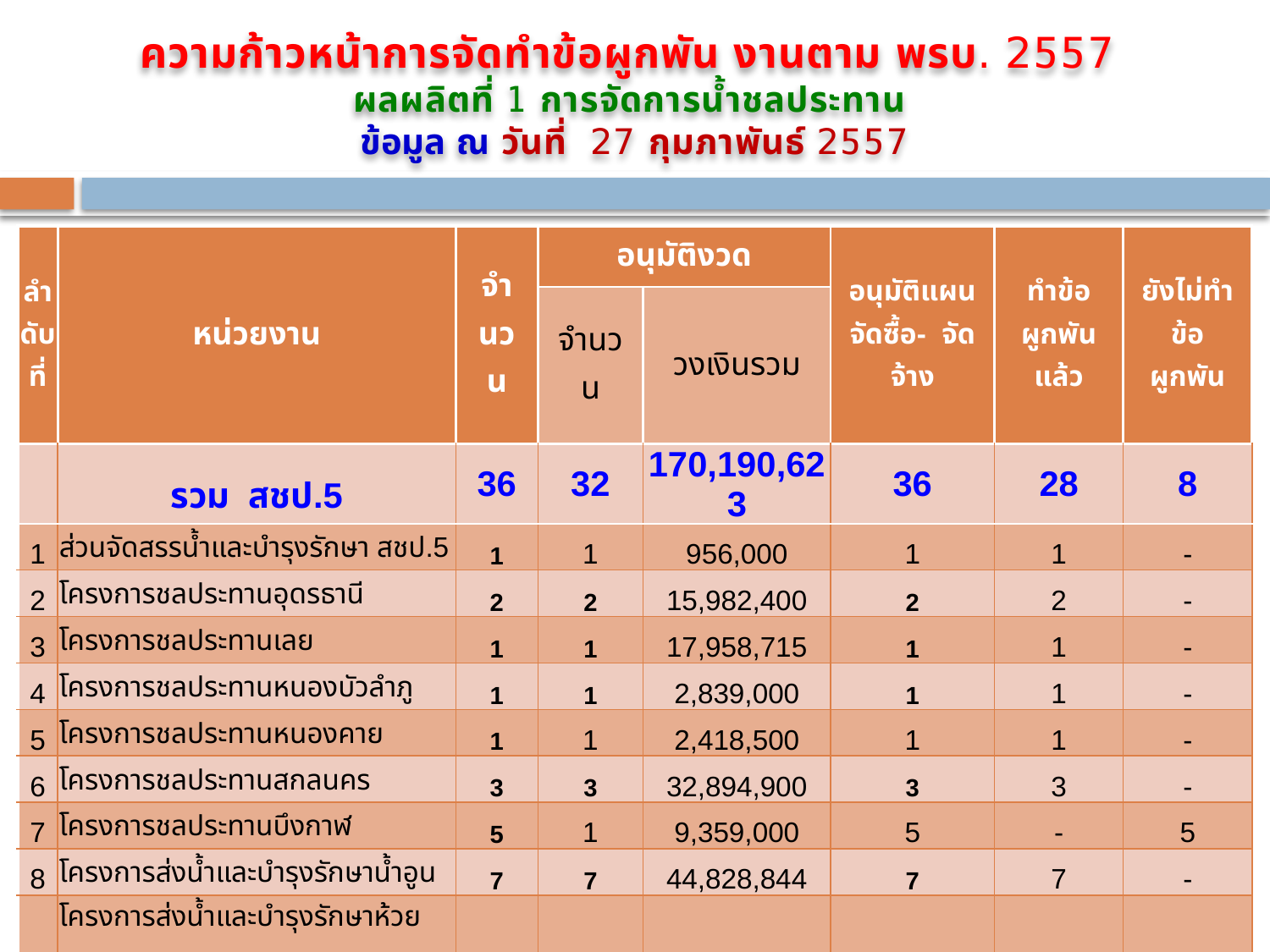

ความก้าวหน้าการจัดทำข้อผูกพัน งานตาม พรบ. 2557
ผลผลิตที่ 1 การจัดการน้ำชลประทาน
ข้อมูล ณ วันที่  27 กุมภาพันธ์ 2557
| ลำ ดับที่ | หน่วยงาน | จำ นวน | อนุมัติงวด |  | อนุมัติแผนจัดซื้อ- จัดจ้าง | ทำข้อผูกพันแล้ว | ยังไม่ทำข้อผูกพัน |
| --- | --- | --- | --- | --- | --- | --- | --- |
|  |  |  | จำนวน | วงเงินรวม |  |  |  |
|  | รวม สชป.5 | 36 | 32 | 170,190,623 | 36 | 28 | 8 |
| 1 | ส่วนจัดสรรน้ำและบำรุงรักษา สชป.5 | 1 | 1 | 956,000 | 1 | 1 | - |
| 2 | โครงการชลประทานอุดรธานี | 2 | 2 | 15,982,400 | 2 | 2 | - |
| 3 | โครงการชลประทานเลย | 1 | 1 | 17,958,715 | 1 | 1 | - |
| 4 | โครงการชลประทานหนองบัวลำภู | 1 | 1 | 2,839,000 | 1 | 1 | - |
| 5 | โครงการชลประทานหนองคาย | 1 | 1 | 2,418,500 | 1 | 1 | - |
| 6 | โครงการชลประทานสกลนคร | 3 | 3 | 32,894,900 | 3 | 3 | - |
| 7 | โครงการชลประทานบึงกาฬ | 5 | 1 | 9,359,000 | 5 | - | 5 |
| 8 | โครงการส่งน้ำและบำรุงรักษาน้ำอูน | 7 | 7 | 44,828,844 | 7 | 7 | - |
| 9 | โครงการส่งน้ำและบำรุงรักษาห้วยหลวง | 7 | 7 | 26,302,200 | 7 | 5 | 2 |
| 10 | โครงการส่งน้ำและบำรุงรักษาฝายกุมภวาปี | 4 | 4 | 12,310,564 | 4 | 4 | - |
| 11 | โครงการส่งน้ำและบำรุงรักษาห้วยโมง | 4 | 4 | 4,340,500 | 4 | 3 | 1 |